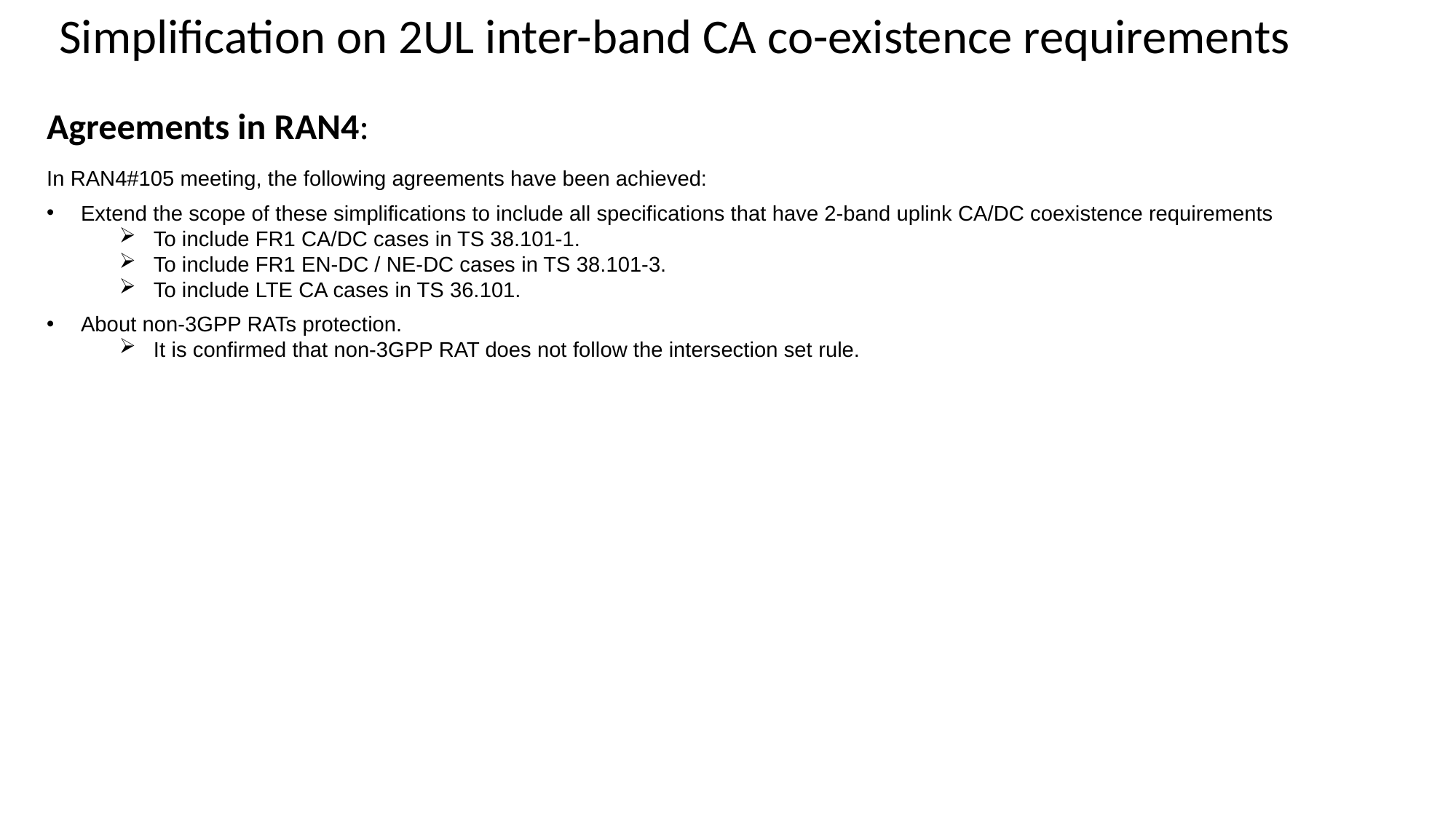

# Simplification on 2UL inter-band CA co-existence requirements
Agreements in RAN4:

In RAN4#105 meeting, the following agreements have been achieved:
Extend the scope of these simplifications to include all specifications that have 2-band uplink CA/DC coexistence requirements
To include FR1 CA/DC cases in TS 38.101-1.
To include FR1 EN-DC / NE-DC cases in TS 38.101-3.
To include LTE CA cases in TS 36.101.
About non-3GPP RATs protection.
It is confirmed that non-3GPP RAT does not follow the intersection set rule.